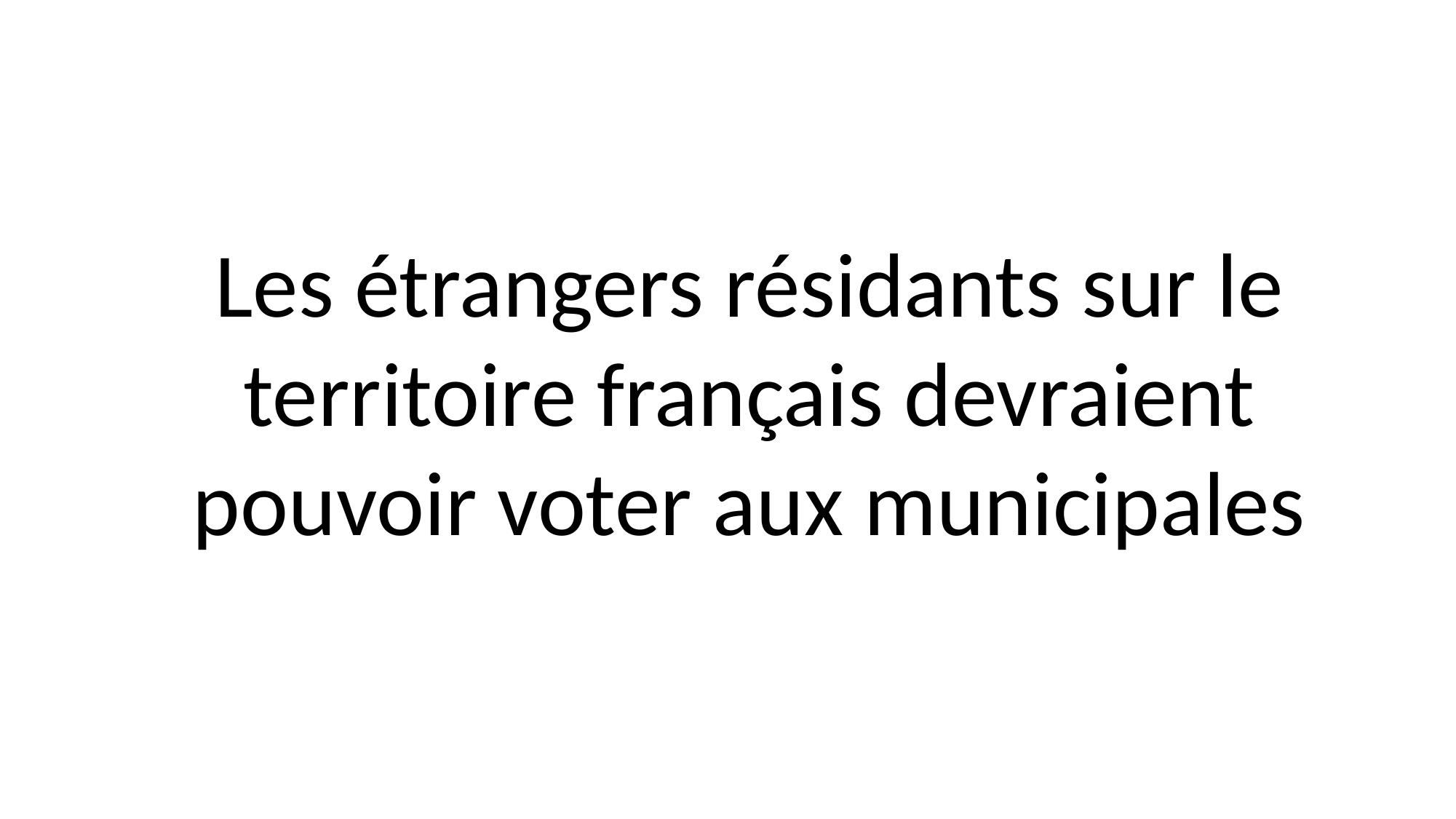

Les étrangers résidants sur le territoire français devraient pouvoir voter aux municipales